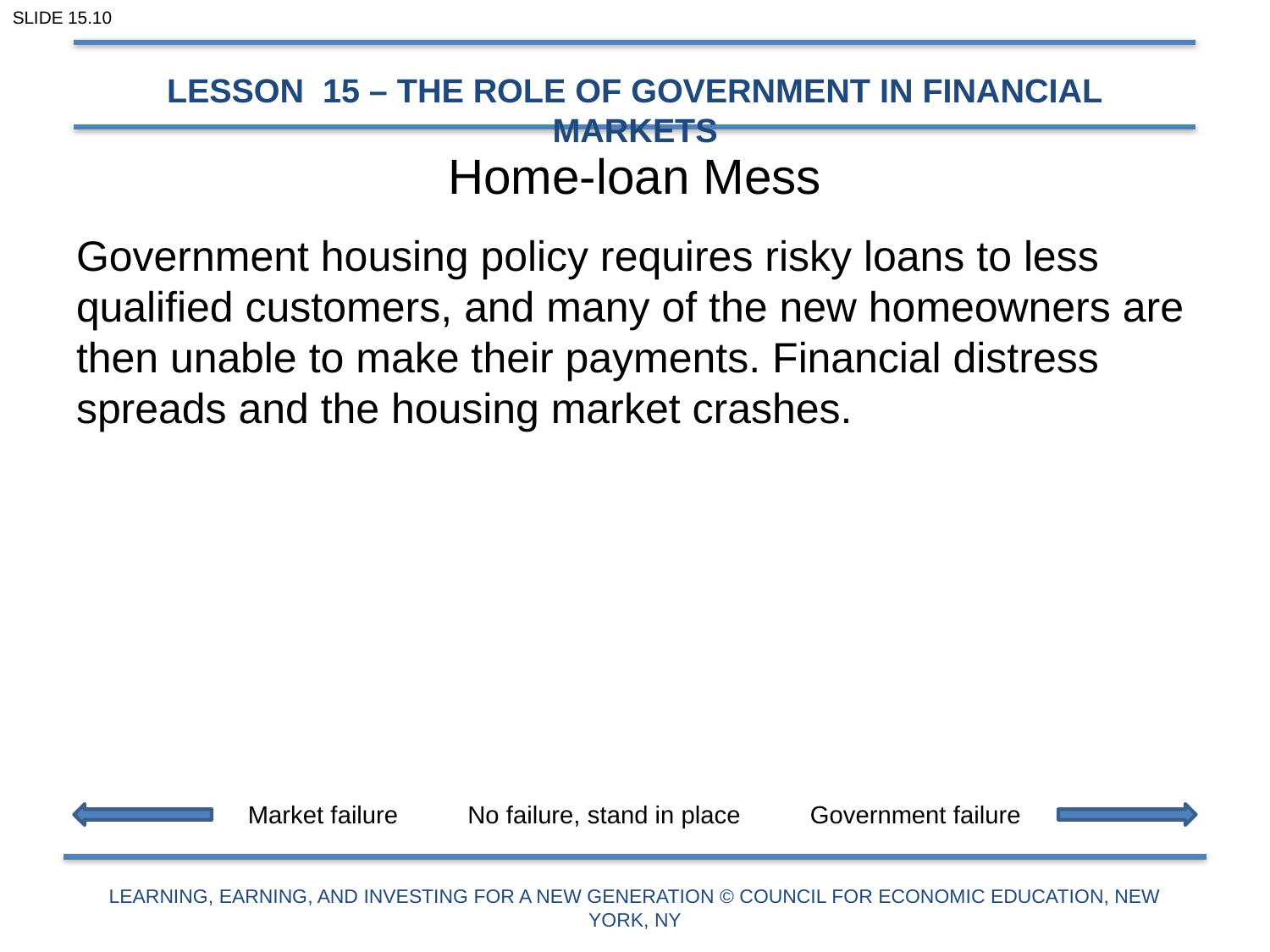

Slide 15.10
Lesson  15 – The Role of Government in Financial Markets
# Home-loan Mess
Government housing policy requires risky loans to less qualified customers, and many of the new homeowners are then unable to make their payments. Financial distress spreads and the housing market crashes.
Market failure          No failure, stand in place          Government failure